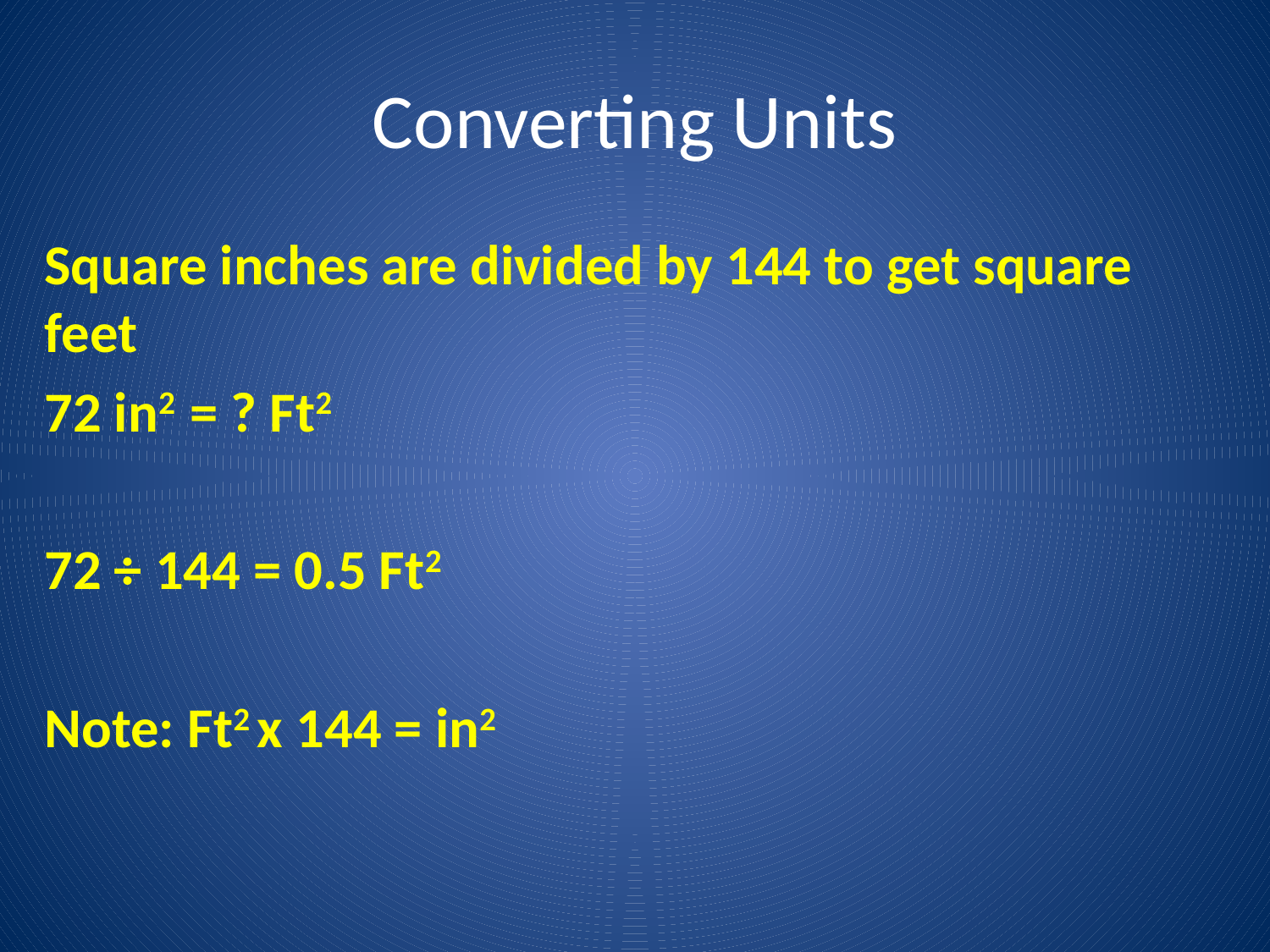

# Converting Units
Square inches are divided by 144 to get square feet
72 in2  = ? Ft2

72 ÷ 144 = 0.5 Ft2

Note: Ft2 x 144 = in2